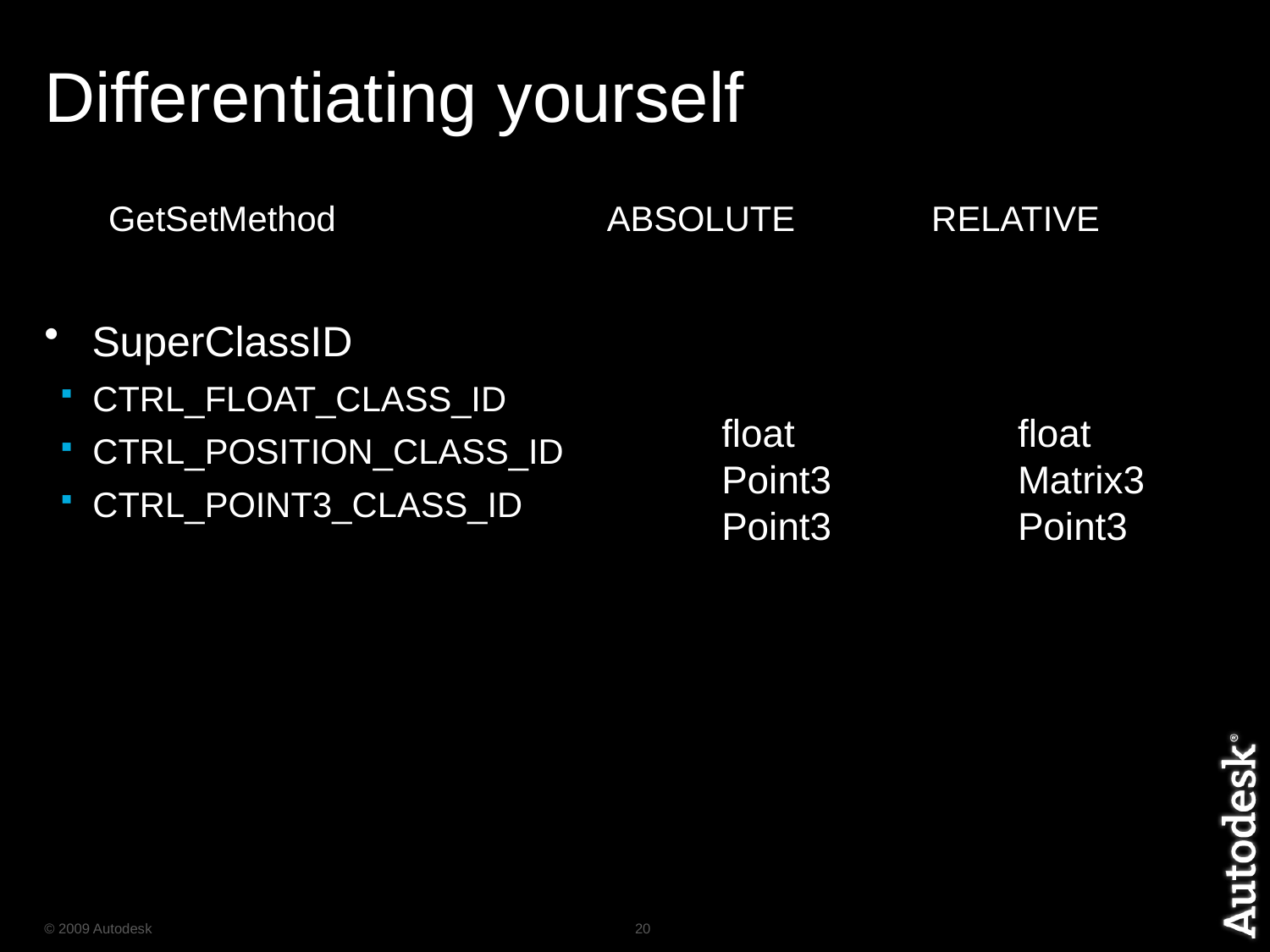

# Differentiating yourself
GetSetMethod                            ABSOLUTE              RELATIVE

SuperClassID
CTRL_FLOAT_CLASS_ID
CTRL_POSITION_CLASS_ID
CTRL_POINT3_CLASS_ID
float
Point3
Point3
float
Matrix3
Point3